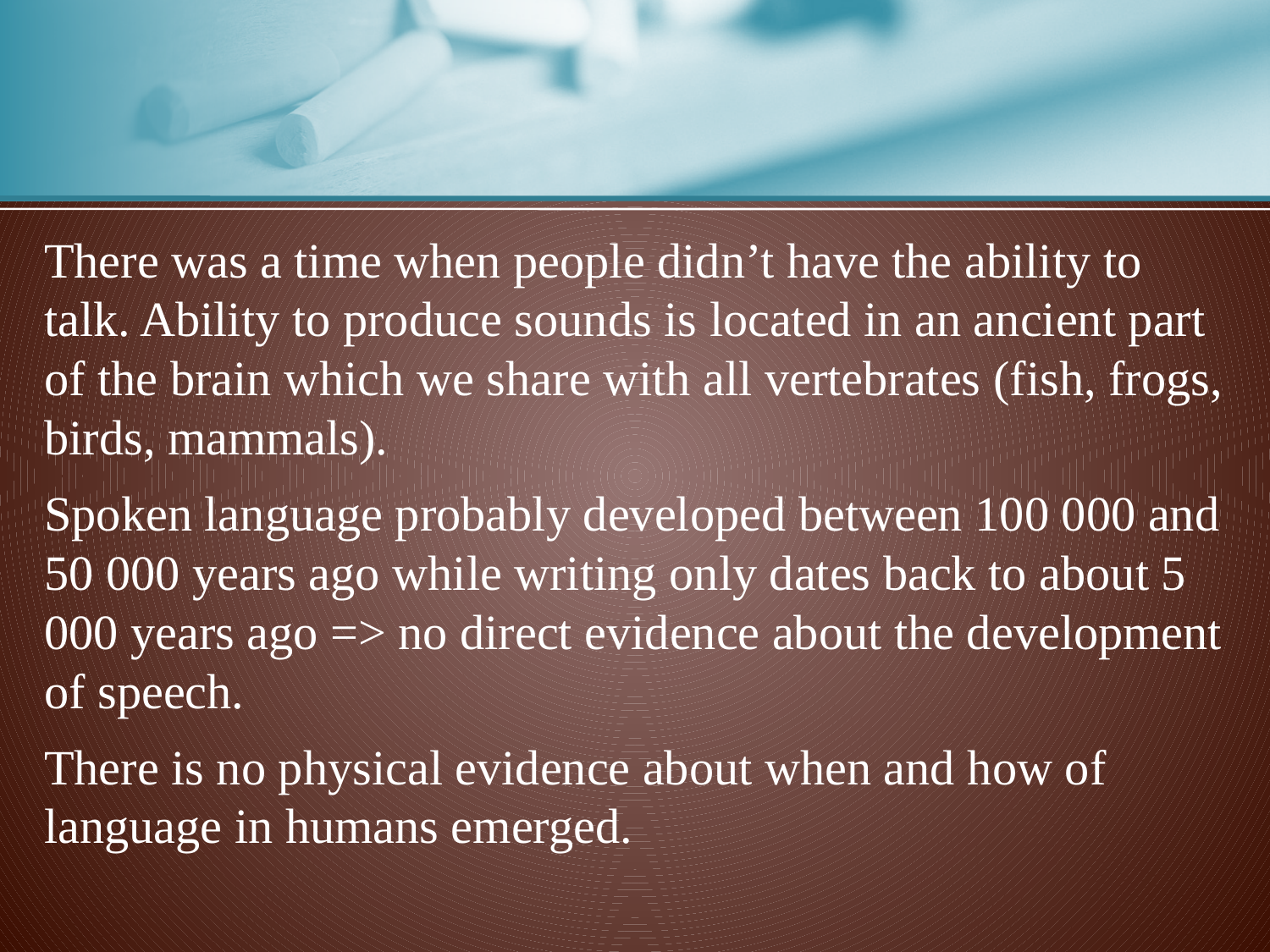

There was a time when people didn’t have the ability to talk. Ability to produce sounds is located in an ancient part of the brain which we share with all vertebrates (fish, frogs, birds, mammals).
Spoken language probably developed between 100 000 and 50 000 years ago while writing only dates back to about 5 000 years ago => no direct evidence about the development of speech.
There is no physical evidence about when and how of language in humans emerged.